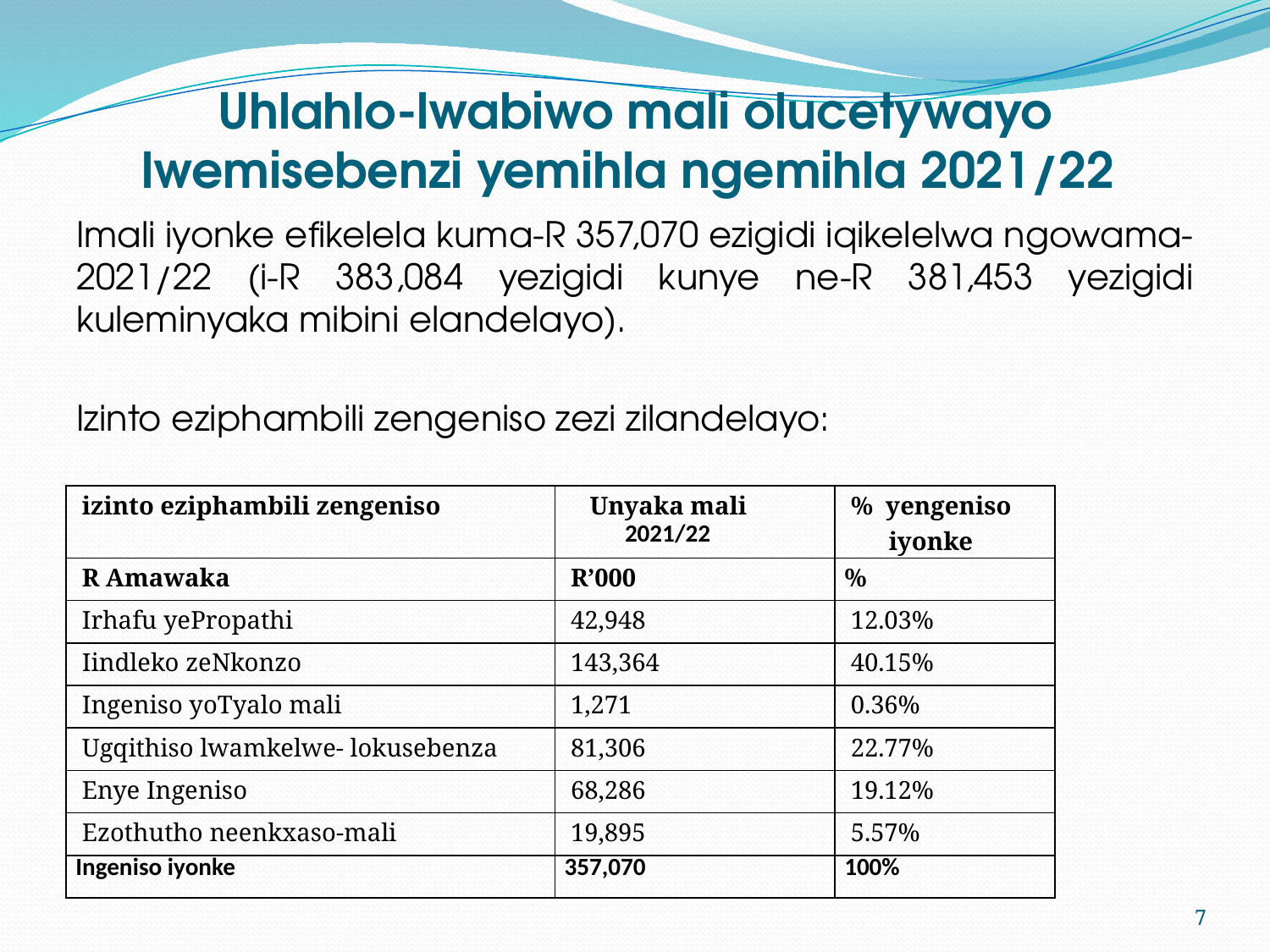

# Uhlahlo-lwabiwo mali olucetywayo lwemisebenzi yemihla ngemihla 2021/22
Imali iyonke efikelela kuma-R 357,070 ezigidi iqikelelwa ngowama-2021/22 (i-R 383,084 yezigidi kunye ne-R 381,453 yezigidi kuleminyaka mibini elandelayo).

Izinto eziphambili zengeniso zezi zilandelayo:

| izinto eziphambili zengeniso | Unyaka mali 2021/22 | % yengeniso iyonke |
| --- | --- | --- |
| R Amawaka | R’000 | % |
| Irhafu yePropathi | 42,948 | 12.03% |
| Iindleko zeNkonzo | 143,364 | 40.15% |
| Ingeniso yoTyalo mali | 1,271 | 0.36% |
| Ugqithiso lwamkelwe- lokusebenza | 81,306 | 22.77% |
| Enye Ingeniso | 68,286 | 19.12% |
| Ezothutho neenkxaso-mali | 19,895 | 5.57% |
| Ingeniso iyonke | 357,070 | 100% |
7